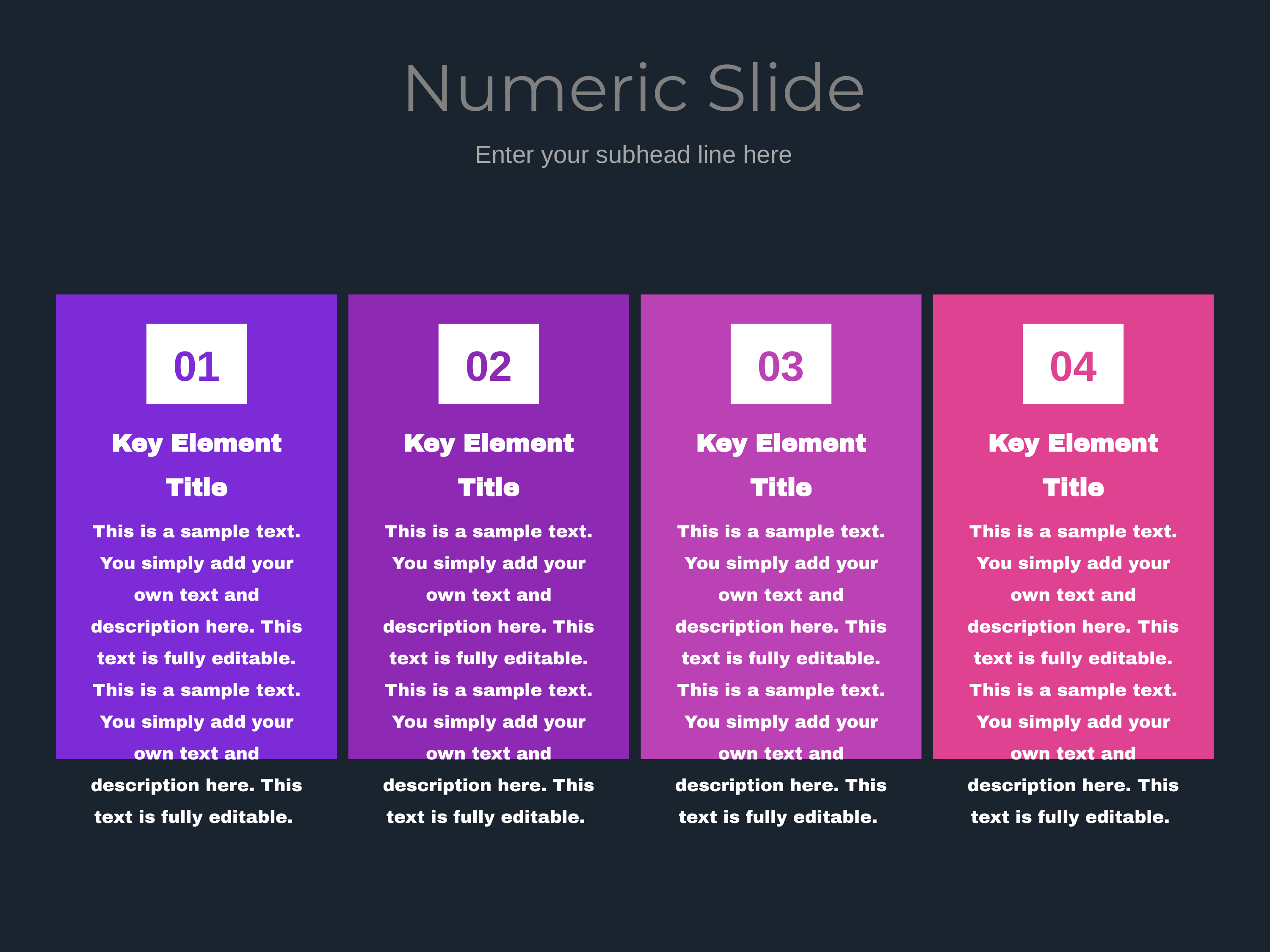

# Numeric Slide
Enter your subhead line here

01
02
03
04
Key Element Title
This is a sample text. You simply add your own text and description here. This text is fully editable. This is a sample text. You simply add your own text and description here. This text is fully editable.
Key Element Title
This is a sample text. You simply add your own text and description here. This text is fully editable. This is a sample text. You simply add your own text and description here. This text is fully editable.
Key Element Title
This is a sample text. You simply add your own text and description here. This text is fully editable. This is a sample text. You simply add your own text and description here. This text is fully editable.
Key Element Title
This is a sample text. You simply add your own text and description here. This text is fully editable. This is a sample text. You simply add your own text and description here. This text is fully editable.